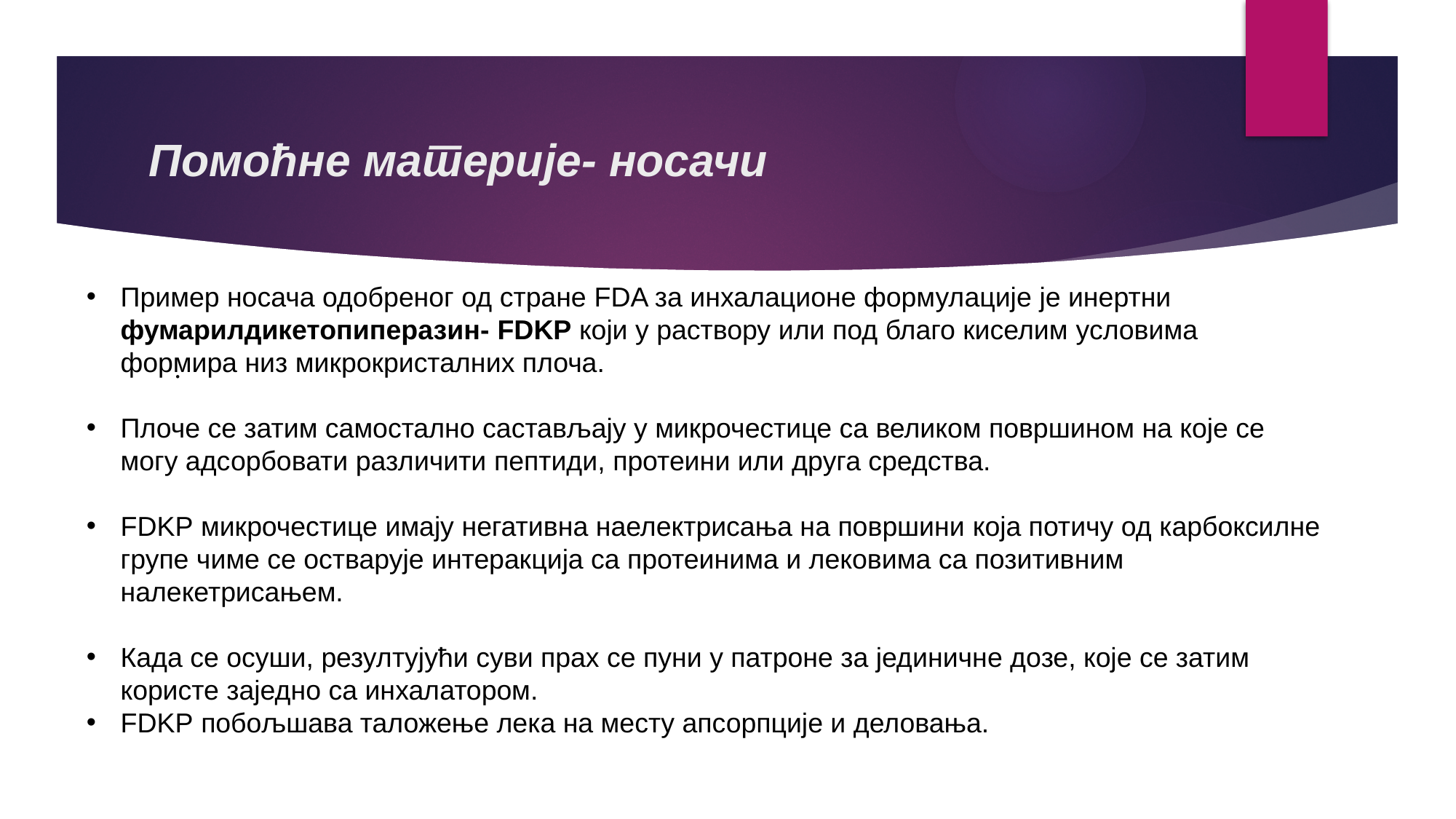

# Помоћне материје- носачи

Пример носача одобреног од стране FDA за инхалационе формулације је инертни фумарилдикетопиперазин- FDKP који у раствору или под благо киселим условима формира низ микрокристалних плоча.

Плоче се затим самостално састављају у микрочестице са великом површином на које се могу адсорбовати различити пептиди, протеини или друга средства.

FDKP микрочестице имају негативнa наелектрисања на површини која потичу од карбоксилне групе чиме се остварује интеракција са протеинима и лековима са позитивним налекетрисањем.

Када се осуши, резултујући суви прах се пуни у патроне за јединичне дозе, које се затим користе заједно са инхалатором.
FDKP побољшава таложење лека на месту апсорпције и деловања.

.